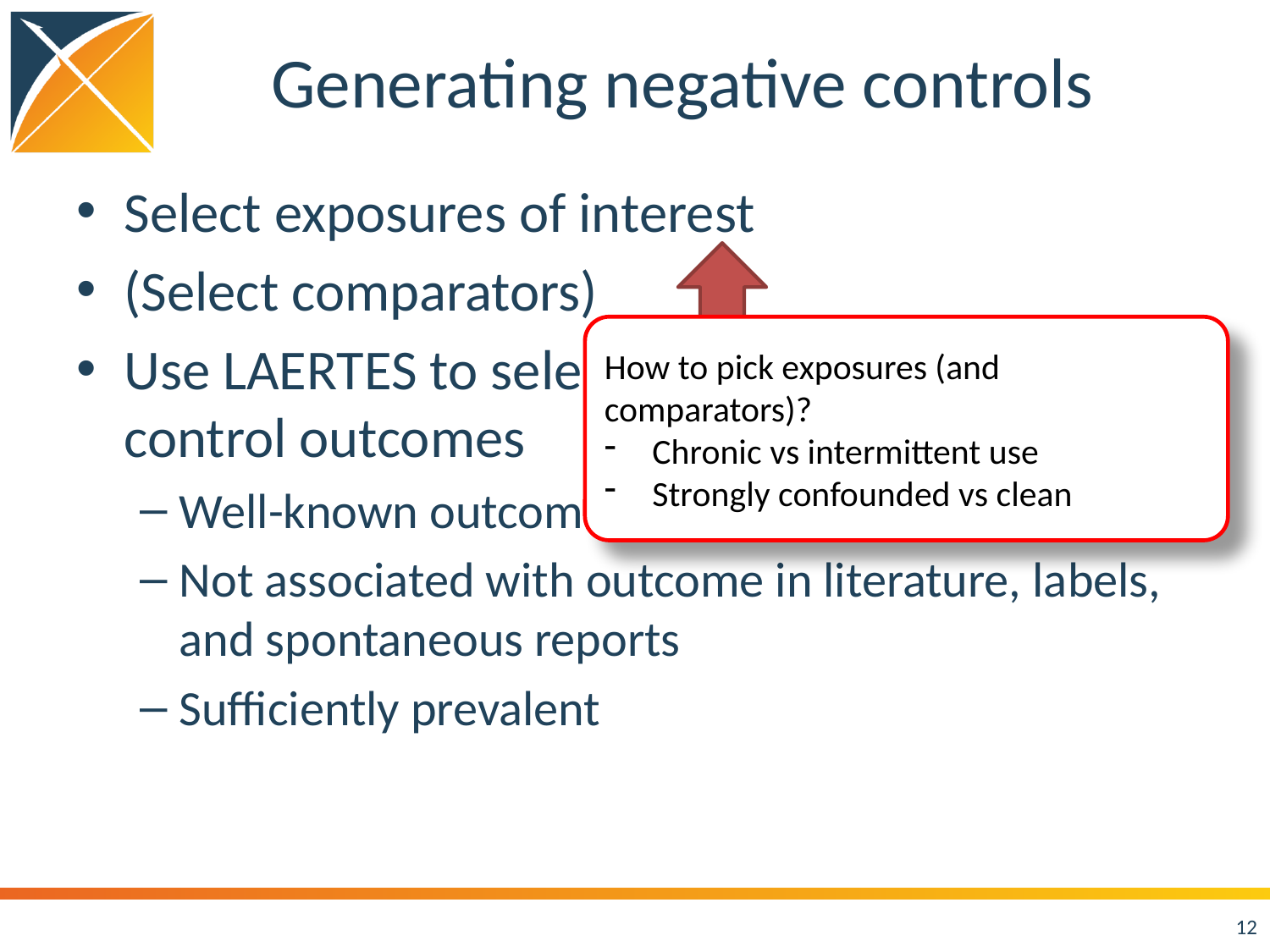

# Generating negative controls
Select exposures of interest
(Select comparators)
Use LAERTES to select all possible negative control outcomes
Well-known outcome
Not associated with outcome in literature, labels, and spontaneous reports
Sufficiently prevalent

How to pick exposures (and comparators)?
Chronic vs intermittent use
Strongly confounded vs clean
12